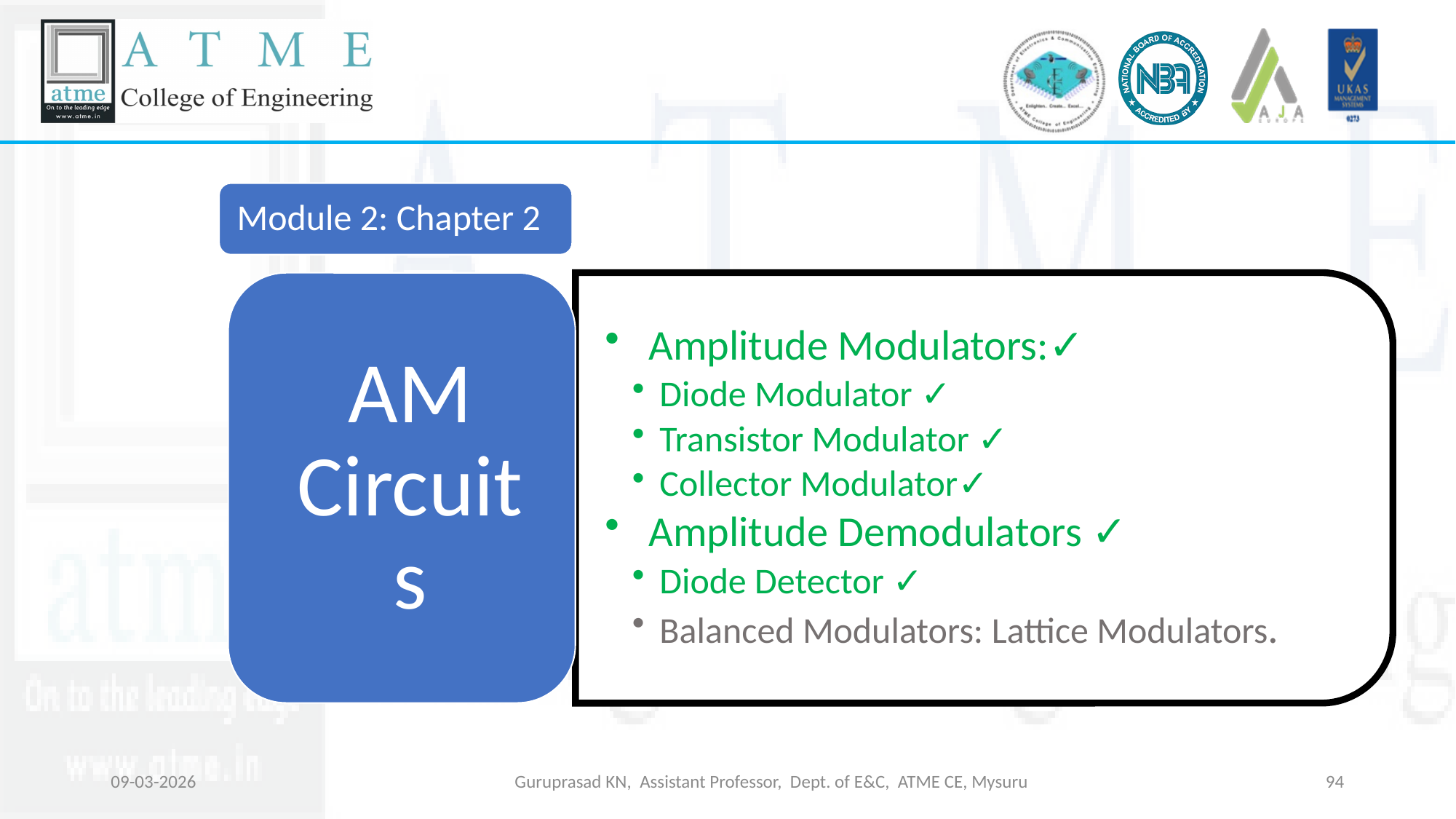

Module 2: Chapter 2
 Amplitude Modulators:✓
Diode Modulator ✓
Transistor Modulator ✓
Collector Modulator✓
 Amplitude Demodulators ✓
Diode Detector ✓
Balanced Modulators: Lattice Modulators.
AM Circuits
09-03-2026
Guruprasad KN,  Assistant Professor,  Dept. of E&C,  ATME CE, Mysuru
94